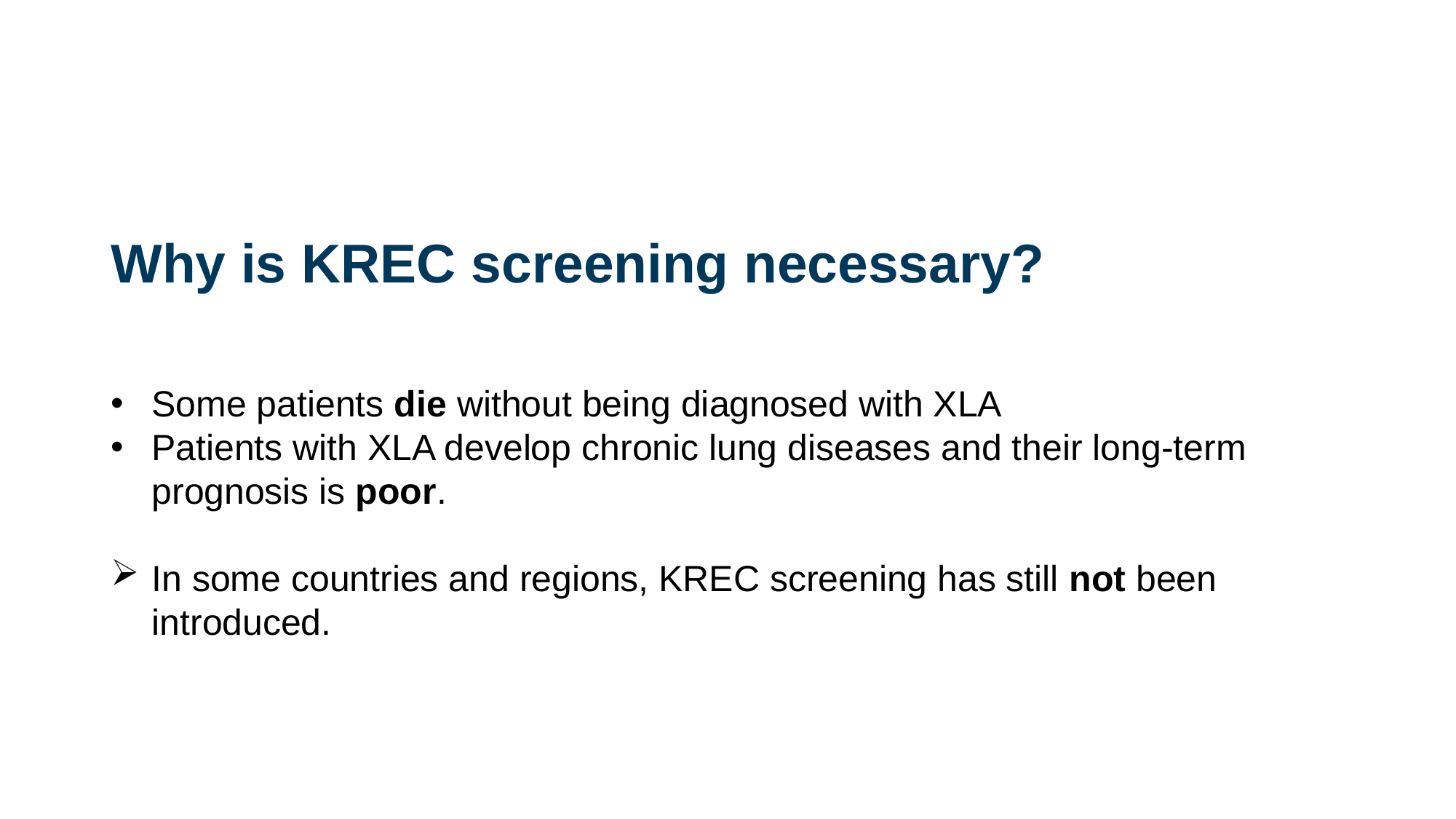

# Why is KREC screening necessary?
Some patients die without being diagnosed with XLA
Patients with XLA develop chronic lung diseases and their long-term prognosis is poor.

In some countries and regions, KREC screening has still not been introduced.